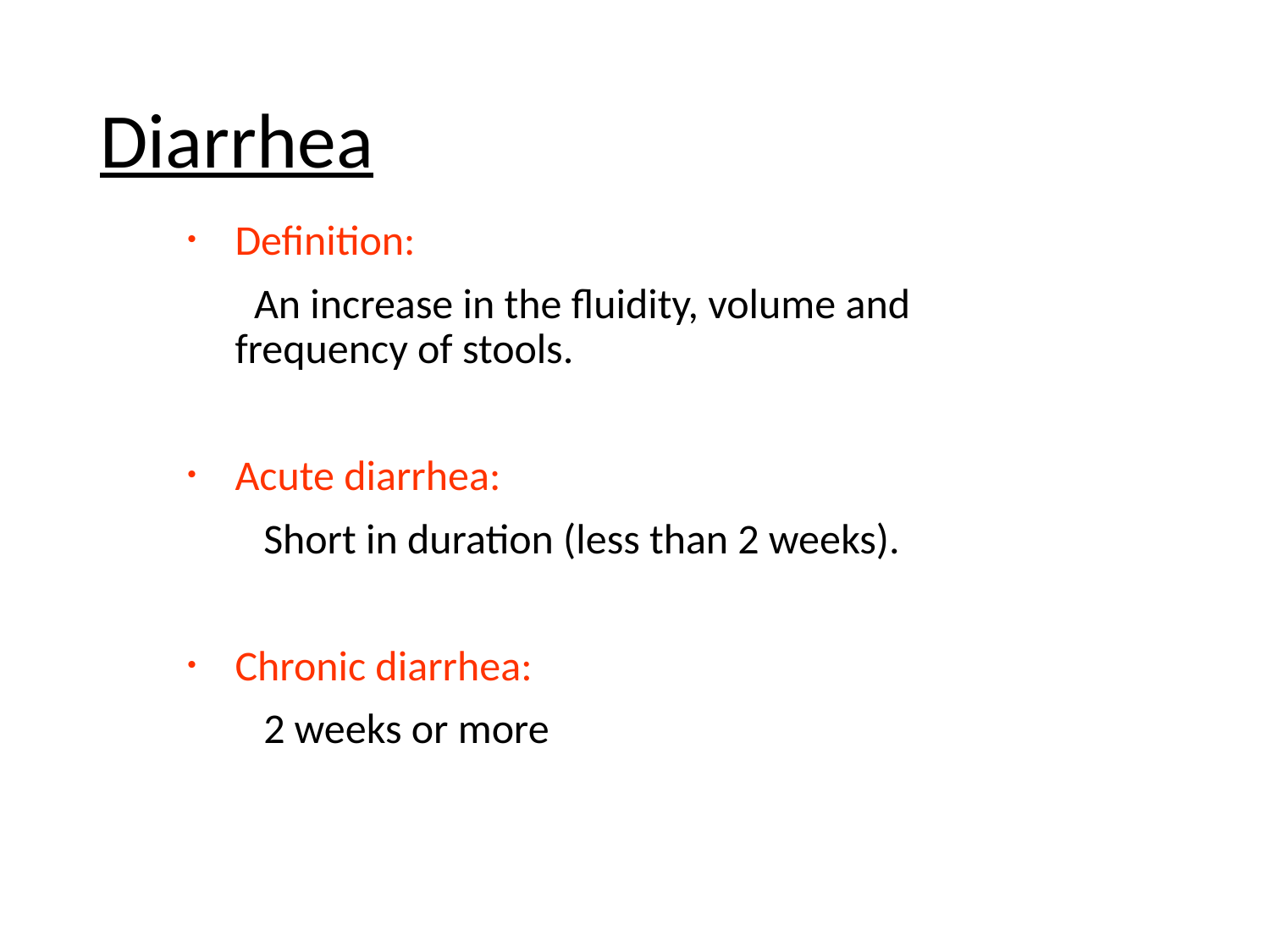

Diarrhea
Definition:
	  An increase in the fluidity, volume and frequency of stools.

Acute diarrhea:
	   Short in duration (less than 2 weeks).

Chronic diarrhea:
	   2 weeks or more